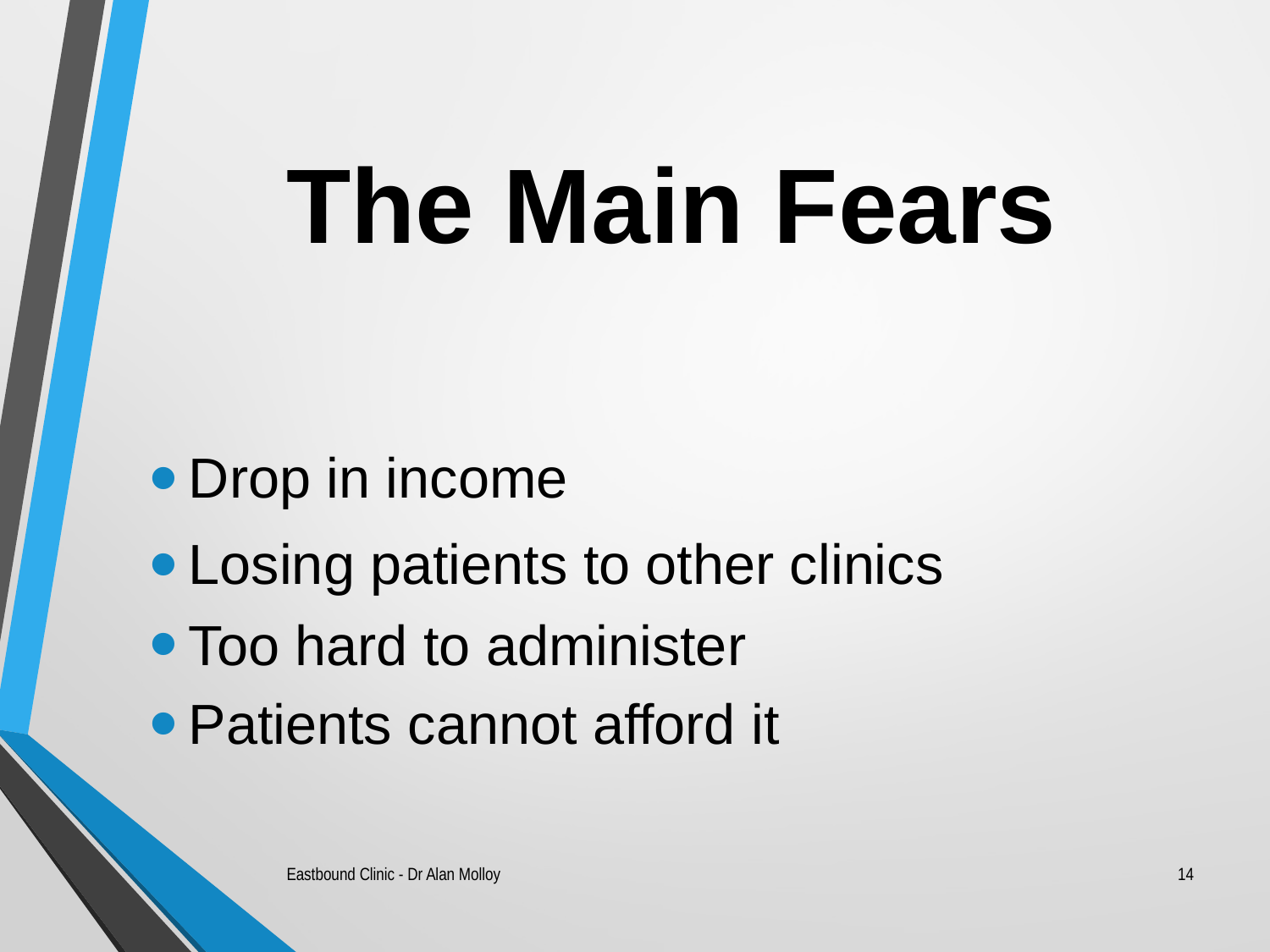

# The Main Fears
Drop in income
Losing patients to other clinics
Too hard to administer
Patients cannot afford it
Eastbound Clinic - Dr Alan Molloy
14